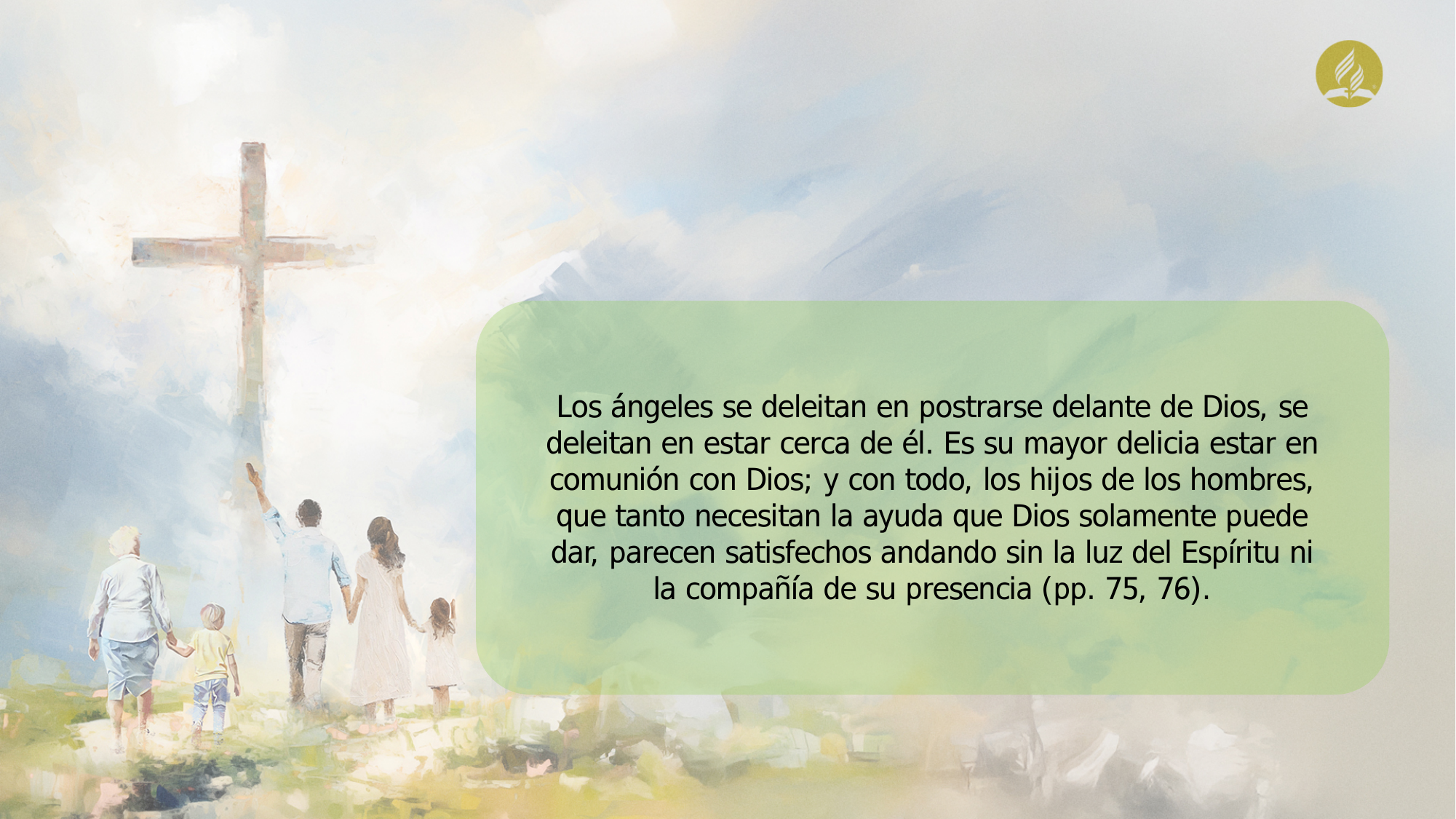

Los ángeles se deleitan en postrarse delante de Dios, se deleitan en estar cerca de él. Es su mayor delicia estar en comunión con Dios; y con todo, los hijos de los hombres, que tanto necesitan la ayuda que Dios solamente puede dar, parecen satisfechos andando sin la luz del Espíritu ni la compañía de su presencia (pp. 75, 76).